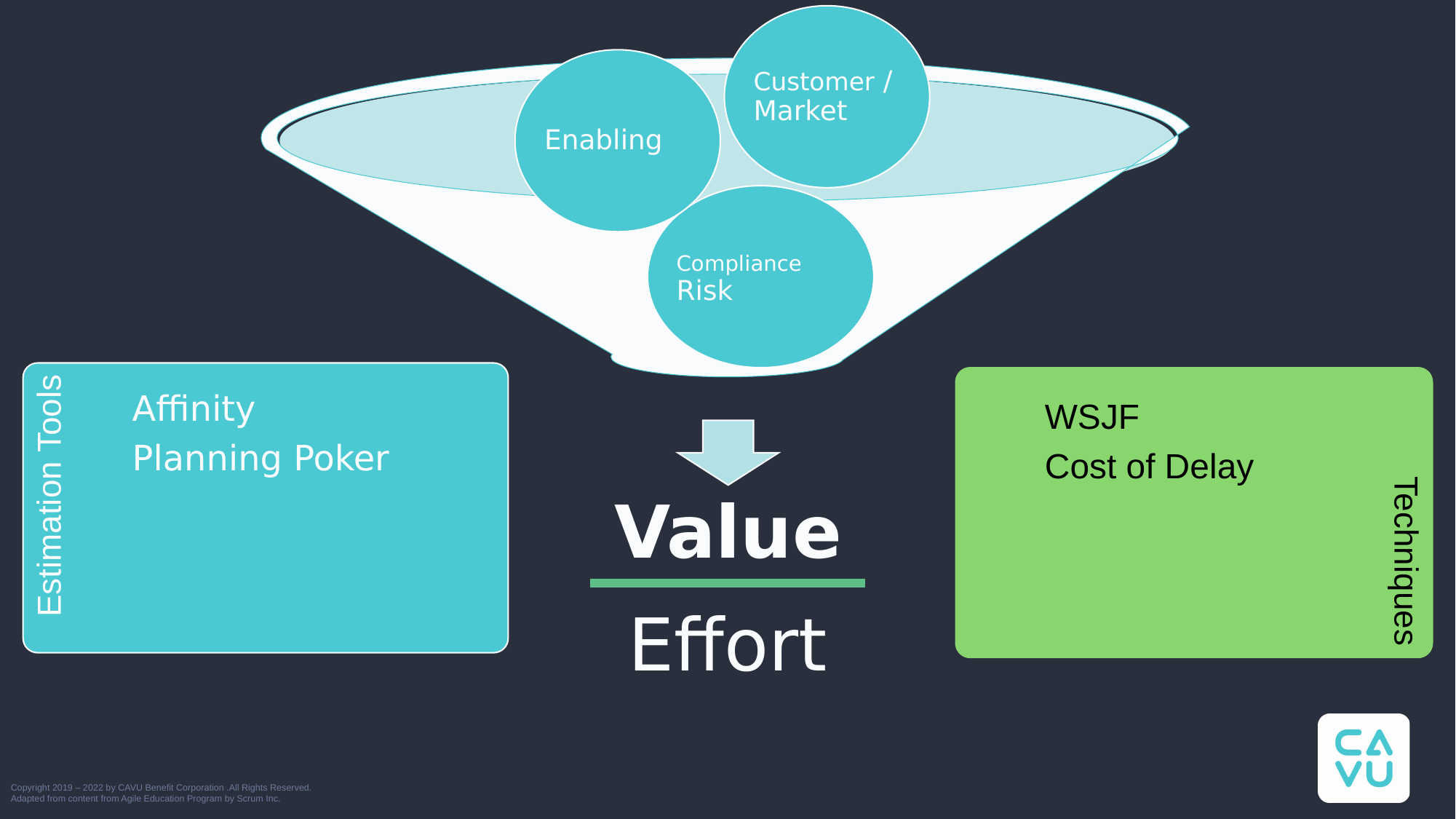

Customer /Market
Enabling
Compliance Risk

Estimation Tools
Affinity
Planning Poker
Techniques
WSJF
Cost of Delay

Value
Effort